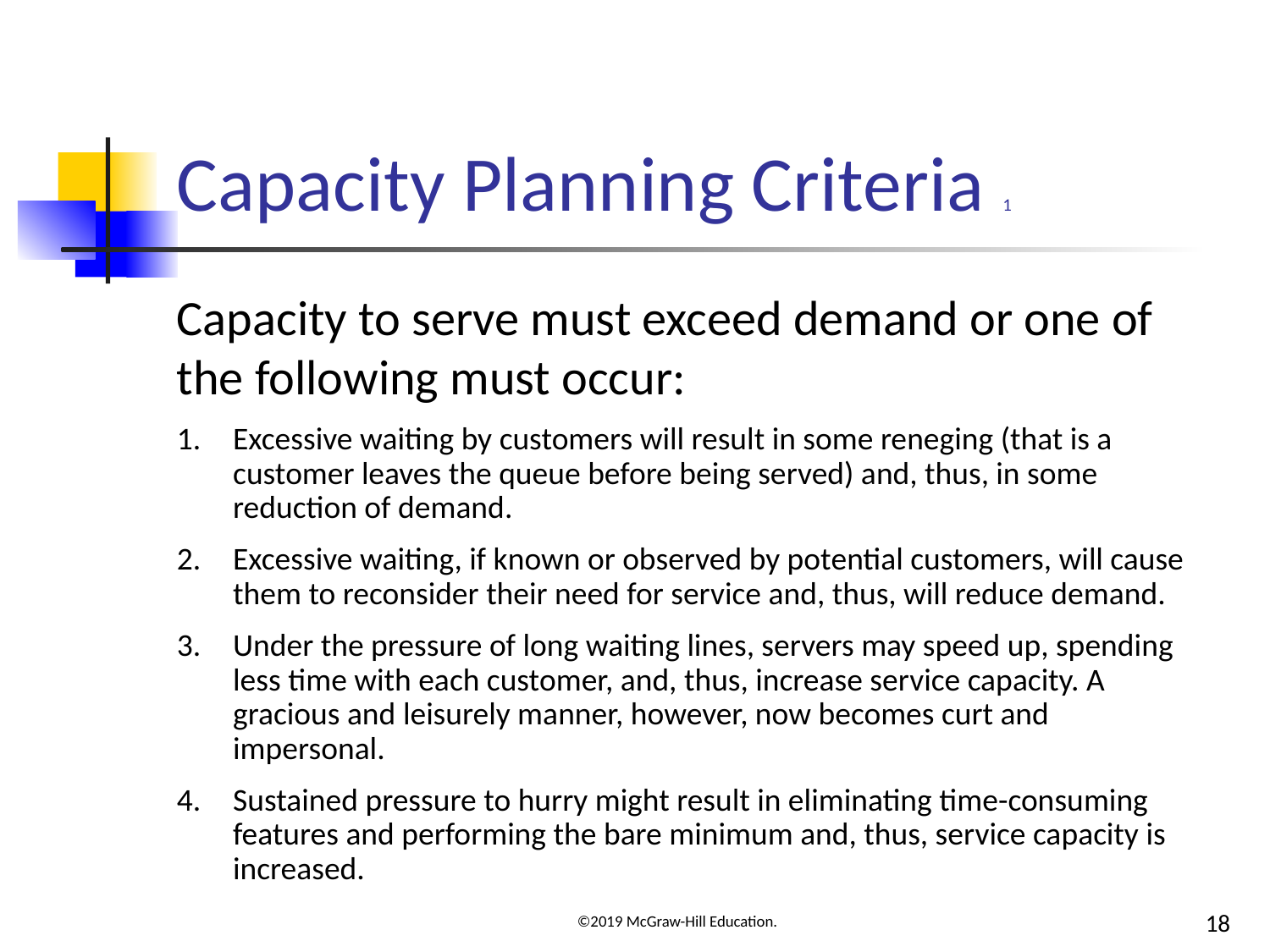

# Capacity Planning Criteria 1
Capacity to serve must exceed demand or one of the following must occur:
Excessive waiting by customers will result in some reneging (that is a customer leaves the queue before being served) and, thus, in some reduction of demand.
Excessive waiting, if known or observed by potential customers, will cause them to reconsider their need for service and, thus, will reduce demand.
Under the pressure of long waiting lines, servers may speed up, spending less time with each customer, and, thus, increase service capacity. A gracious and leisurely manner, however, now becomes curt and impersonal.
Sustained pressure to hurry might result in eliminating time-consuming features and performing the bare minimum and, thus, service capacity is increased.